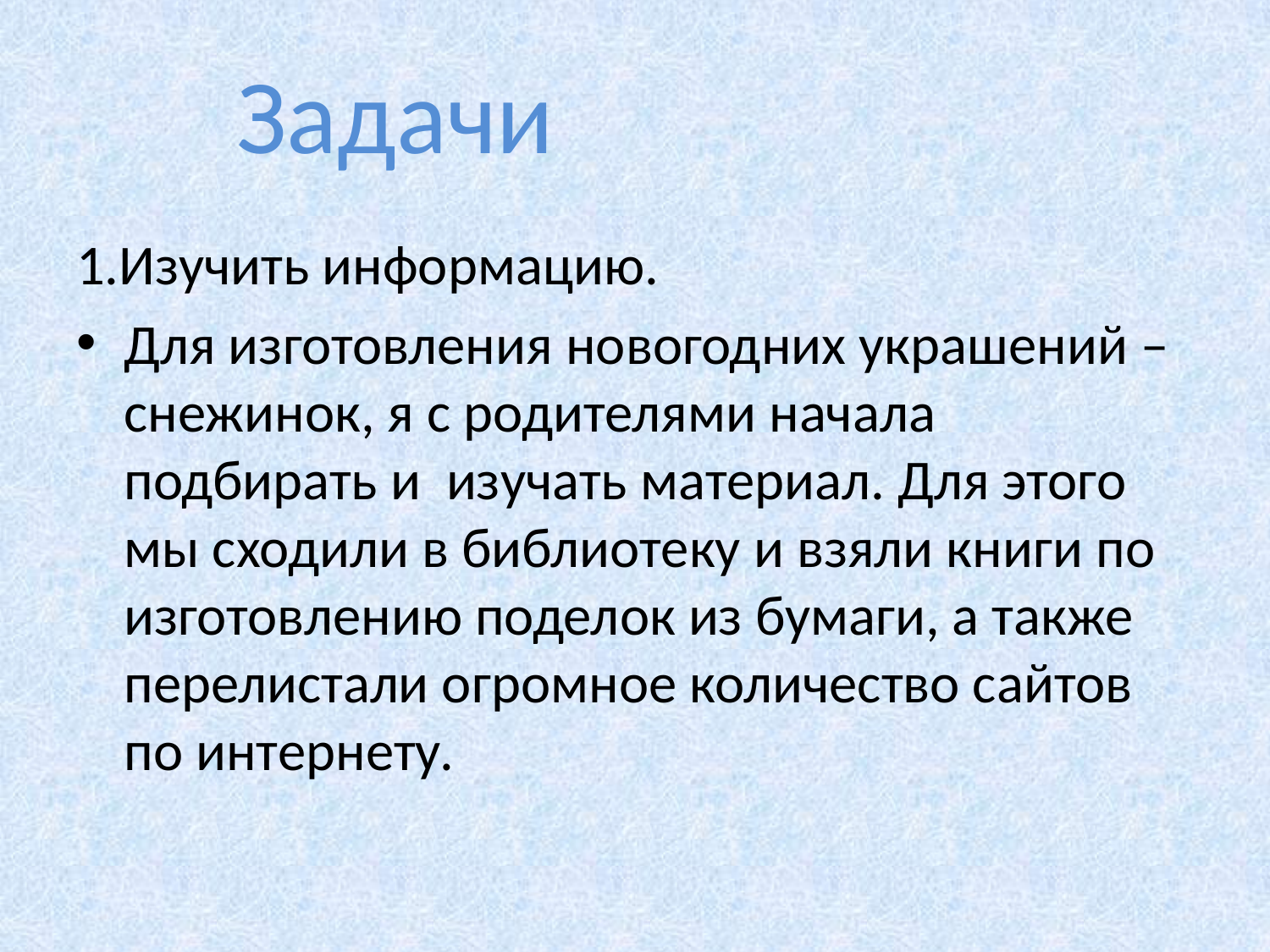

# Задачи
1.Изучить информацию.
Для изготовления новогодних украшений – снежинок, я с родителями начала подбирать и  изучать материал. Для этого мы сходили в библиотеку и взяли книги по изготовлению поделок из бумаги, а также перелистали огромное количество сайтов по интернету.